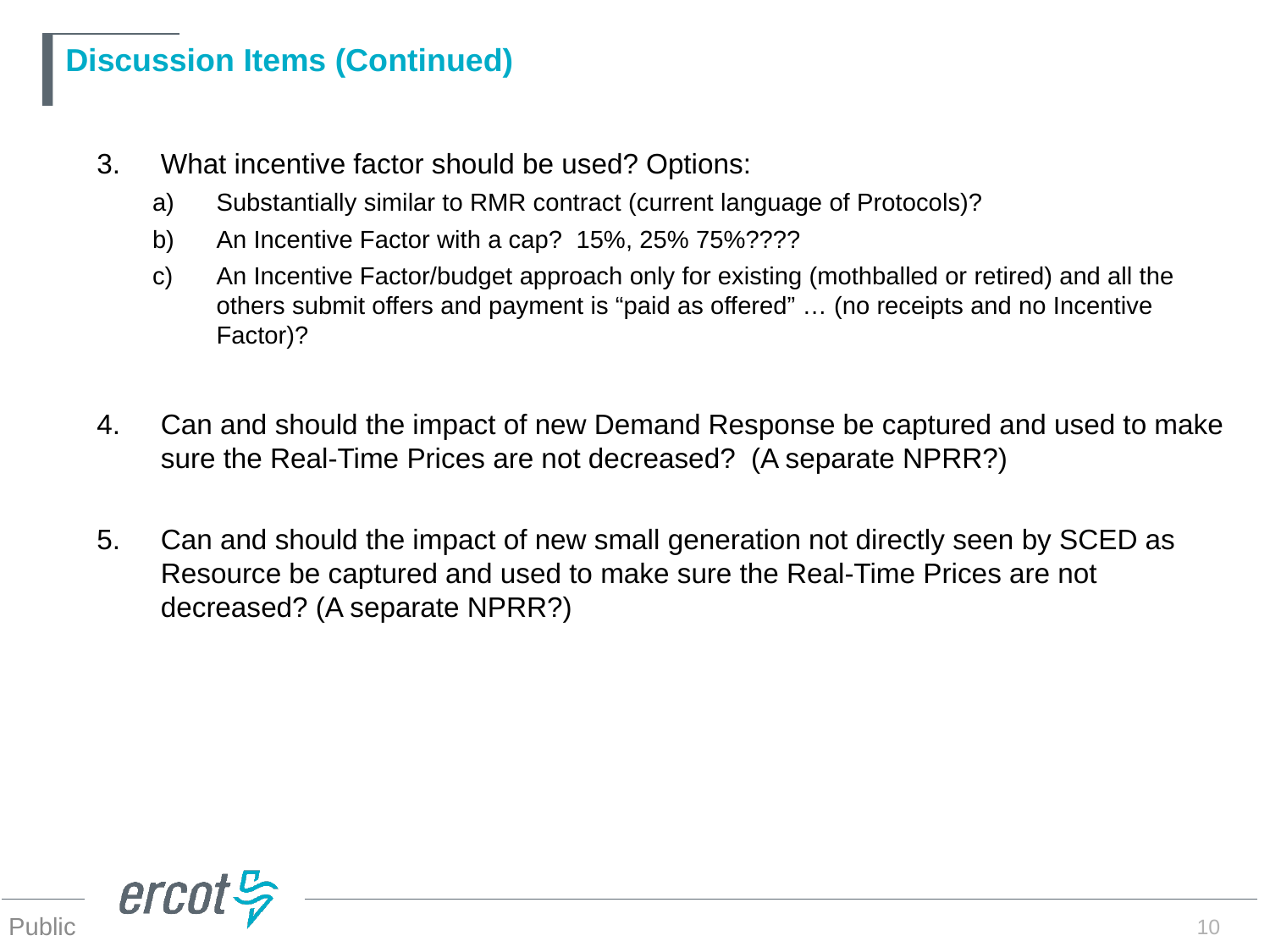

# Discussion Items (Continued)
What incentive factor should be used? Options:
Substantially similar to RMR contract (current language of Protocols)?
An Incentive Factor with a cap?  15%, 25% 75%????
An Incentive Factor/budget approach only for existing (mothballed or retired) and all the others submit offers and payment is “paid as offered” … (no receipts and no Incentive Factor)?

Can and should the impact of new Demand Response be captured and used to make sure the Real-Time Prices are not decreased?  (A separate NPRR?)

Can and should the impact of new small generation not directly seen by SCED as Resource be captured and used to make sure the Real-Time Prices are not decreased? (A separate NPRR?)

10